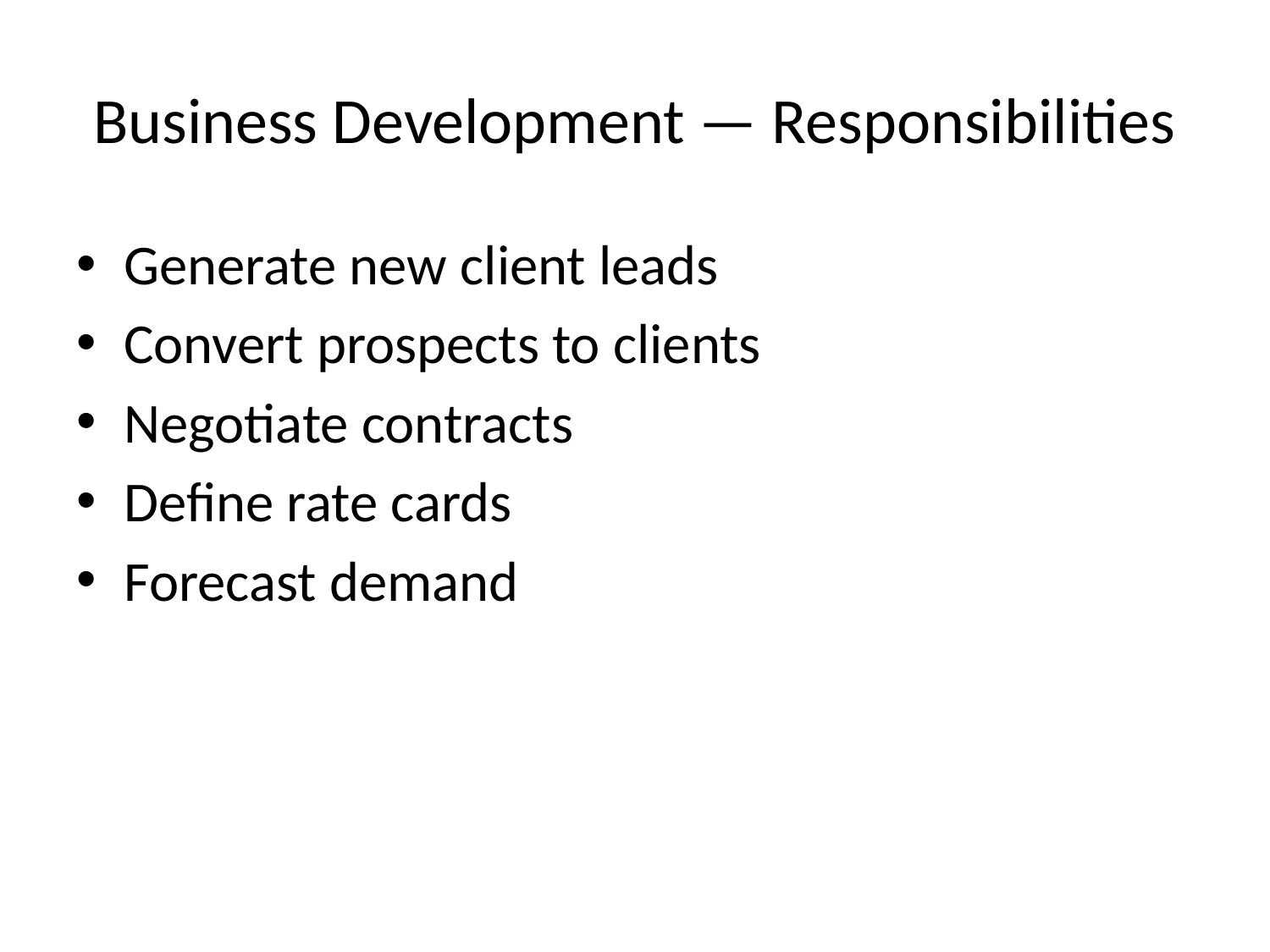

# Business Development — Responsibilities
Generate new client leads
Convert prospects to clients
Negotiate contracts
Define rate cards
Forecast demand